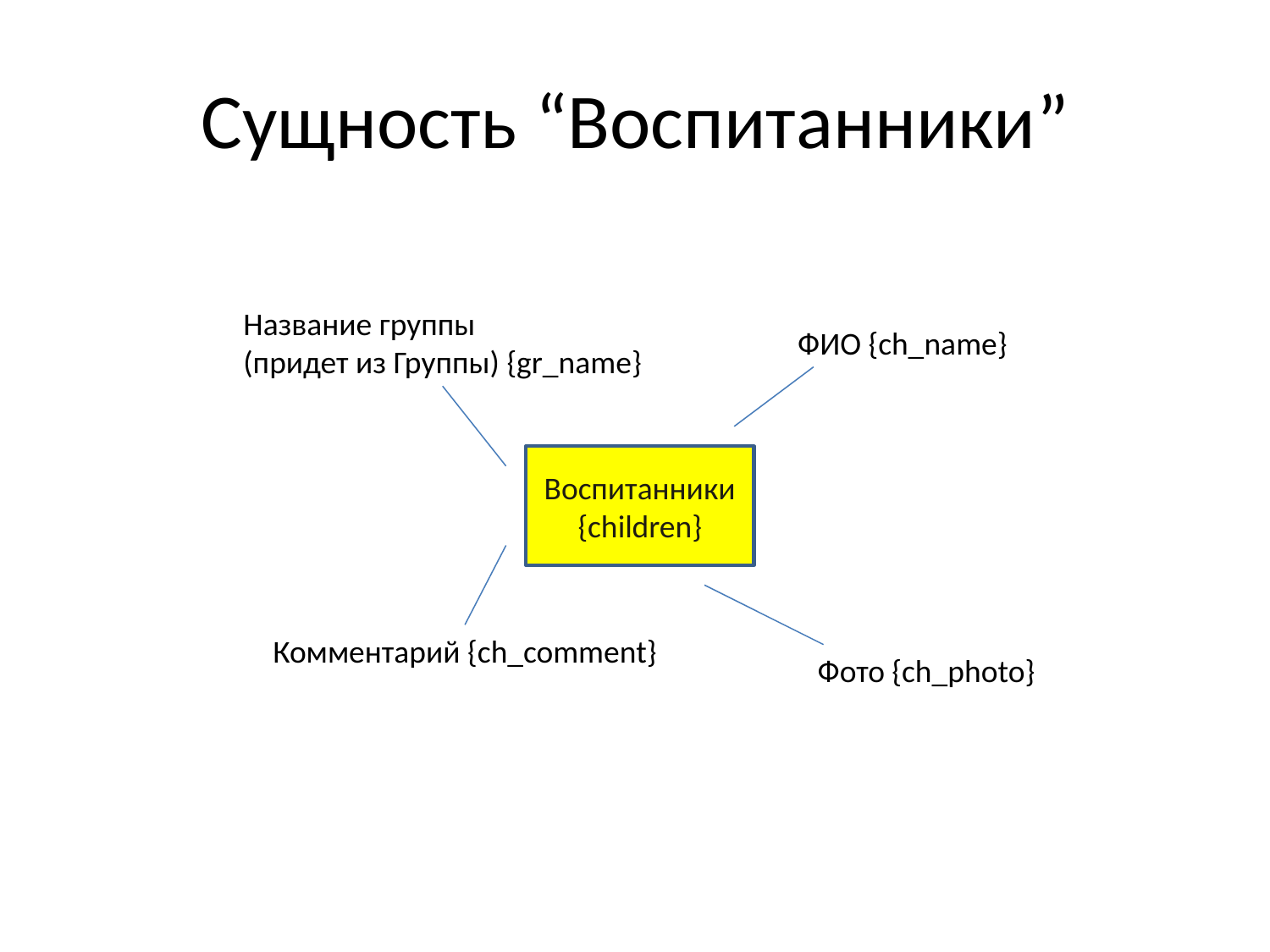

# Сущность “Воспитанники”
Название группы
(придет из Группы) {gr_name}
ФИО {ch_name}
Воспитанники
{children}
Комментарий {ch_comment}
Фото {ch_photo}